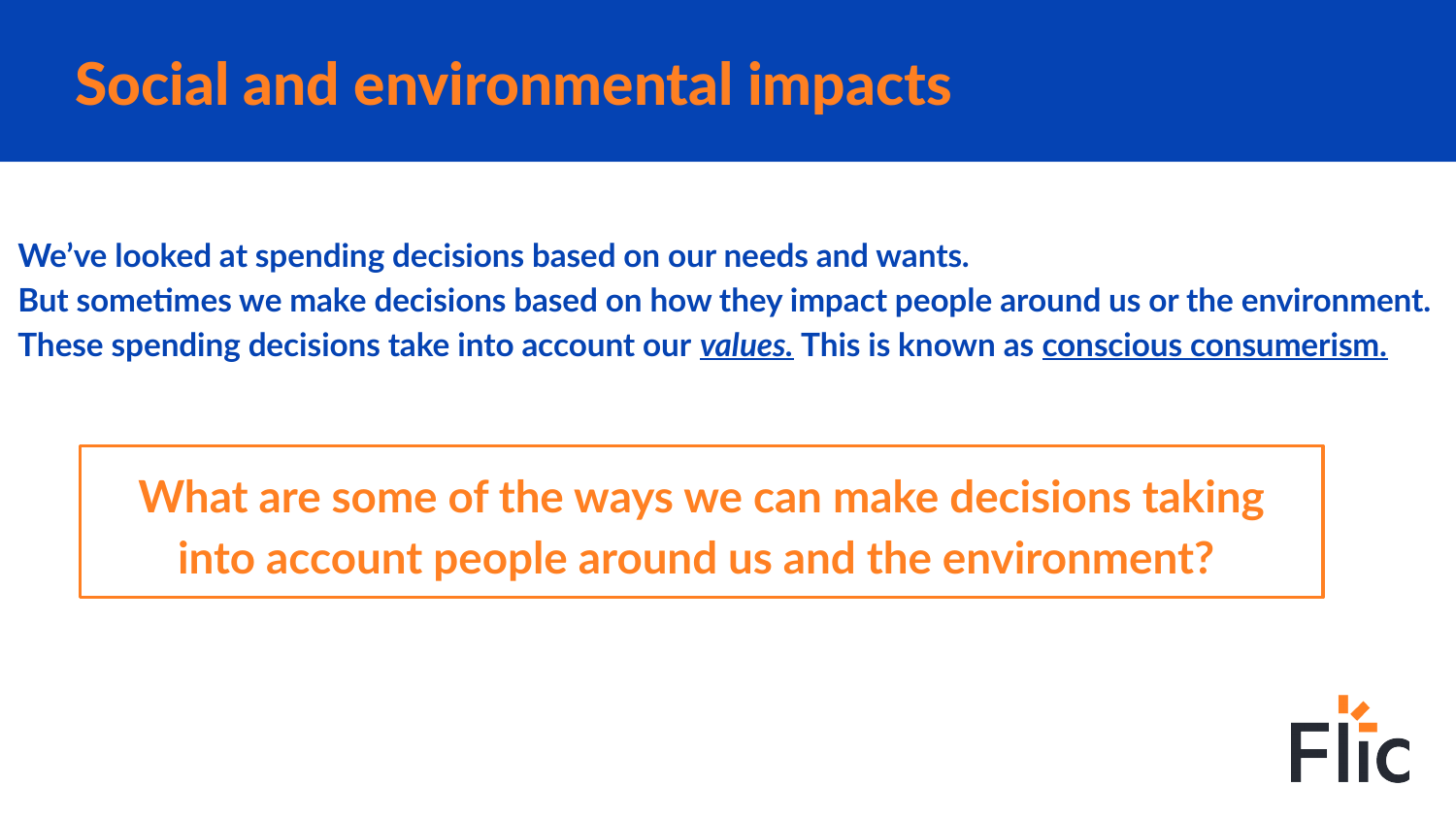

# Social and environmental impacts
We’ve looked at spending decisions based on our needs and wants.
But sometimes we make decisions based on how they impact people around us or the environment.
These spending decisions take into account our values. This is known as conscious consumerism.

What are some of the ways we can make decisions taking into account people around us and the environment?